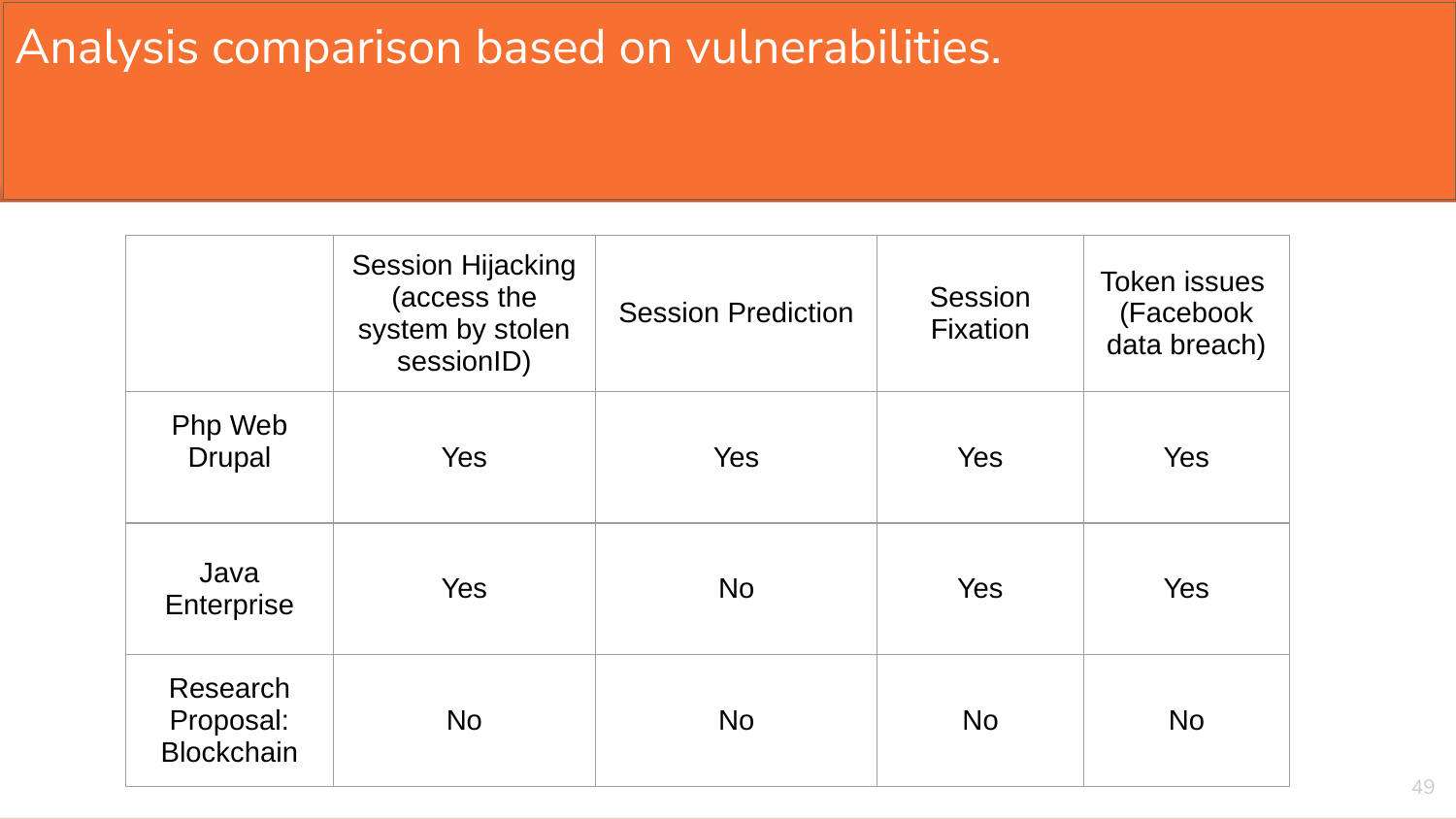

Analysis comparison based on vulnerabilities.

|  | Session Hijacking (access the system by stolen sessionID) | Session Prediction | Session Fixation | Token issues (Facebook data breach) |
| --- | --- | --- | --- | --- |
| Php Web Drupal | Yes | Yes | Yes | Yes |
| Java Enterprise | Yes | No | Yes | Yes |
| Research Proposal: Blockchain | No | No | No | No |
49